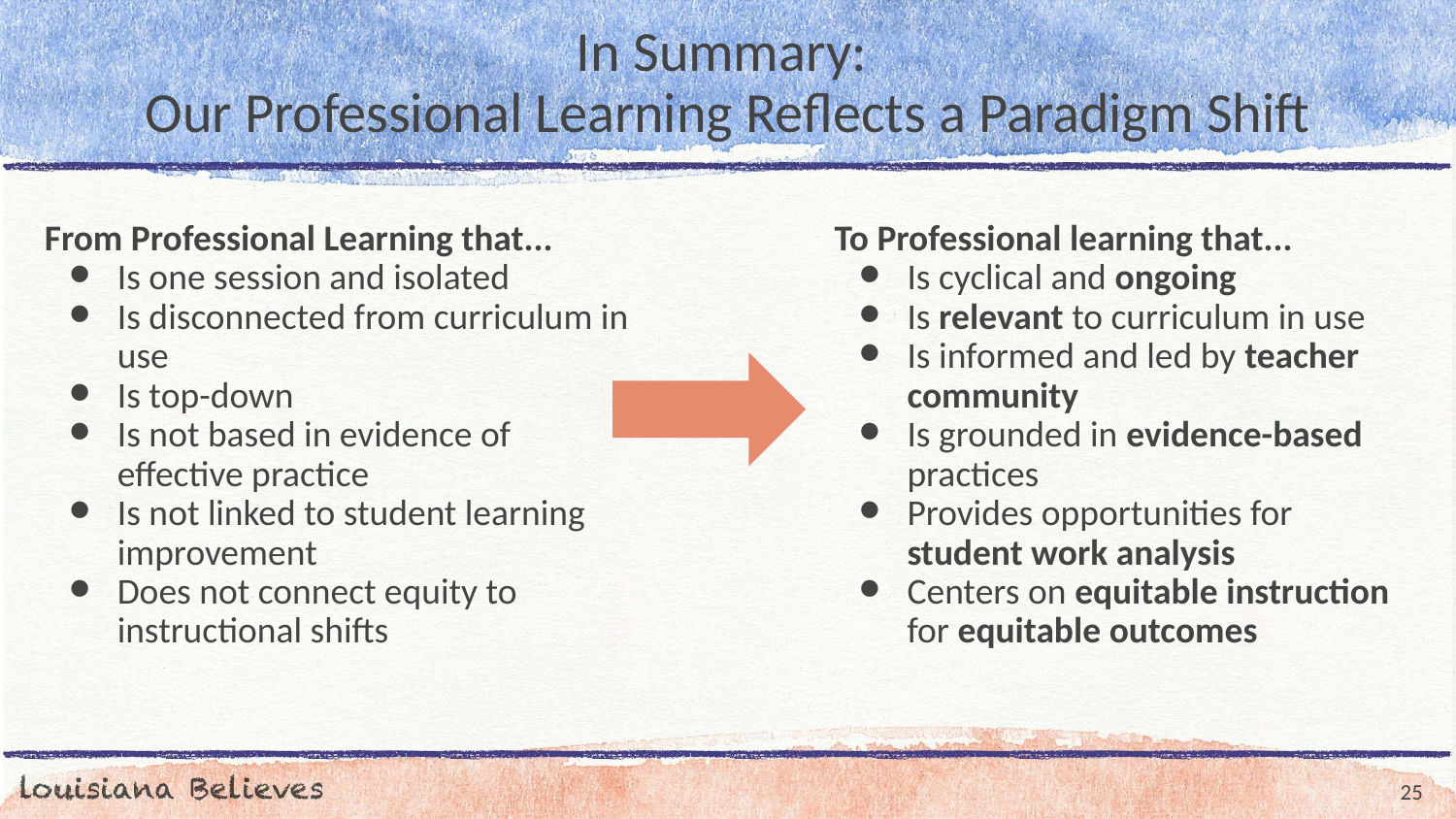

# In Summary:
Our Professional Learning Reflects a Paradigm Shift
From Professional Learning that...
Is one session and isolated
Is disconnected from curriculum in use
Is top-down
Is not based in evidence of effective practice
Is not linked to student learning improvement
Does not connect equity to instructional shifts

To Professional learning that...
Is cyclical and ongoing
Is relevant to curriculum in use
Is informed and led by teacher community
Is grounded in evidence-based practices
Provides opportunities for student work analysis
Centers on equitable instruction for equitable outcomes